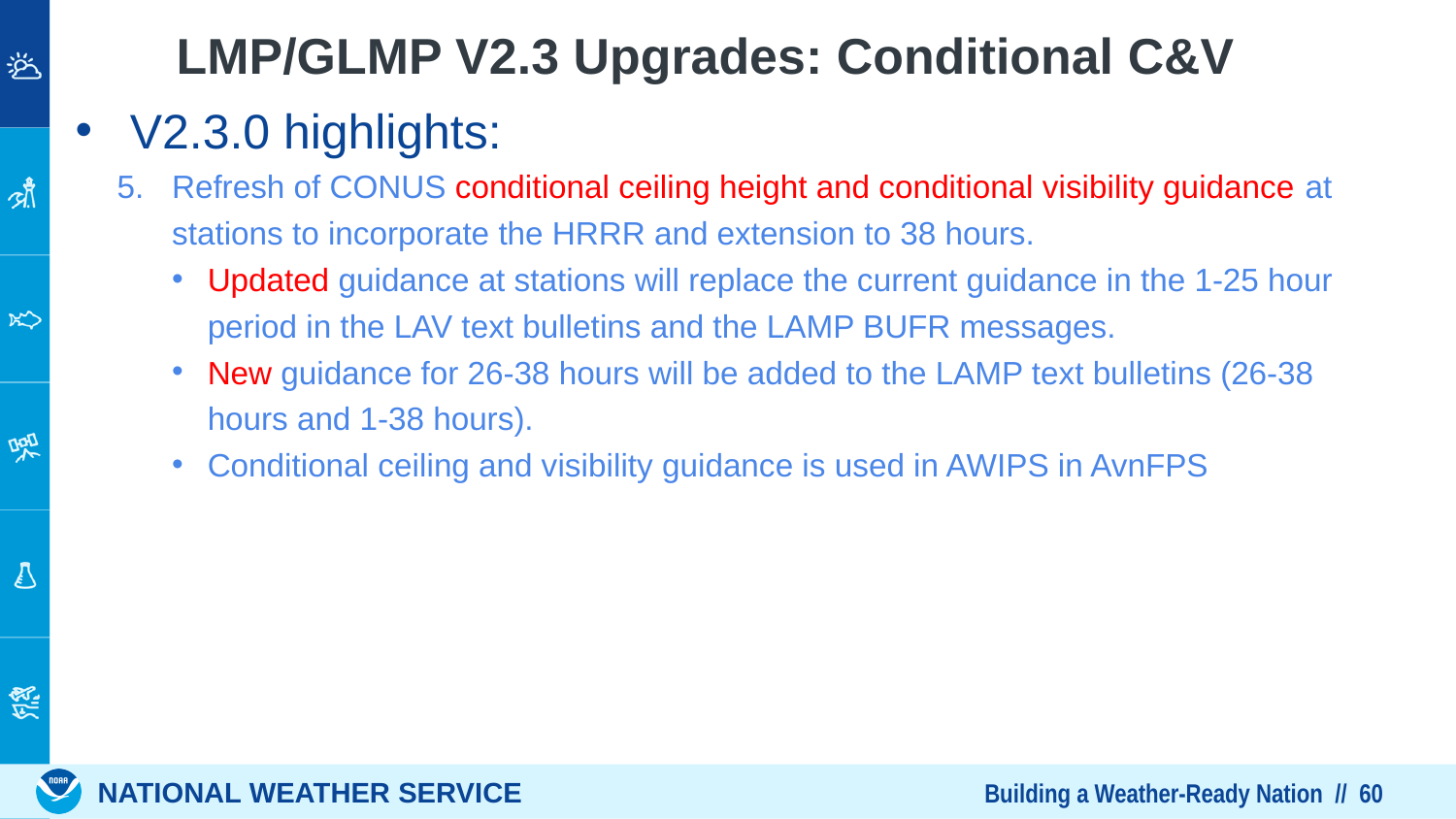

# LMP/GLMP V2.3 Upgrades: Conditional C&V
V2.3.0 highlights:
Refresh of CONUS conditional ceiling height and conditional visibility guidance at stations to incorporate the HRRR and extension to 38 hours.
Updated guidance at stations will replace the current guidance in the 1-25 hour period in the LAV text bulletins and the LAMP BUFR messages.
New guidance for 26-38 hours will be added to the LAMP text bulletins (26-38 hours and 1-38 hours).
Conditional ceiling and visibility guidance is used in AWIPS in AvnFPS